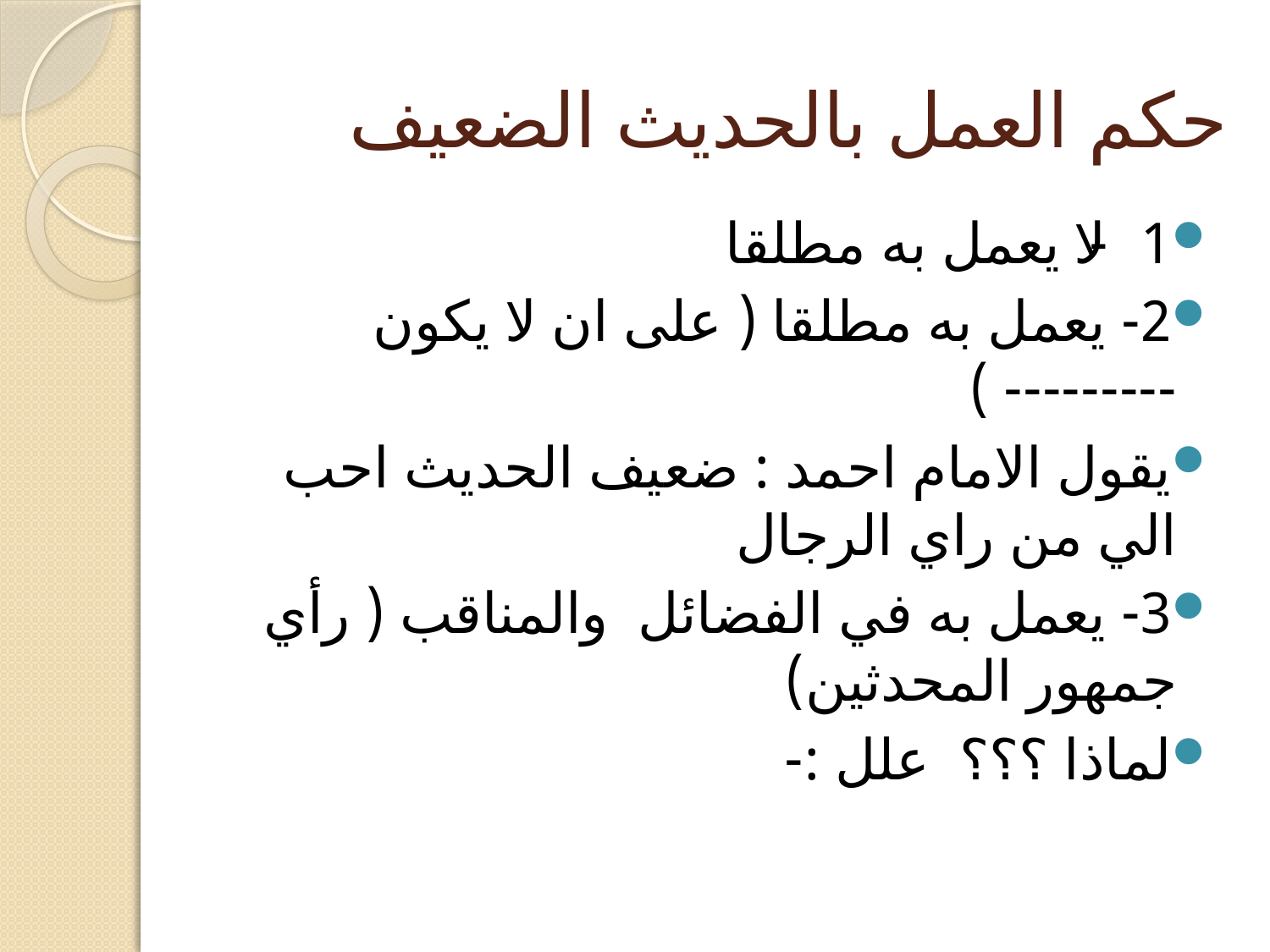

# حكم العمل بالحديث الضعيف
1- لا يعمل به مطلقا
2- يعمل به مطلقا ( على ان لا يكون --------- )
يقول الامام احمد : ضعيف الحديث احب الي من راي الرجال
3- يعمل به في الفضائل  والمناقب ( رأي جمهور المحدثين)
لماذا ؟؟؟  علل :-